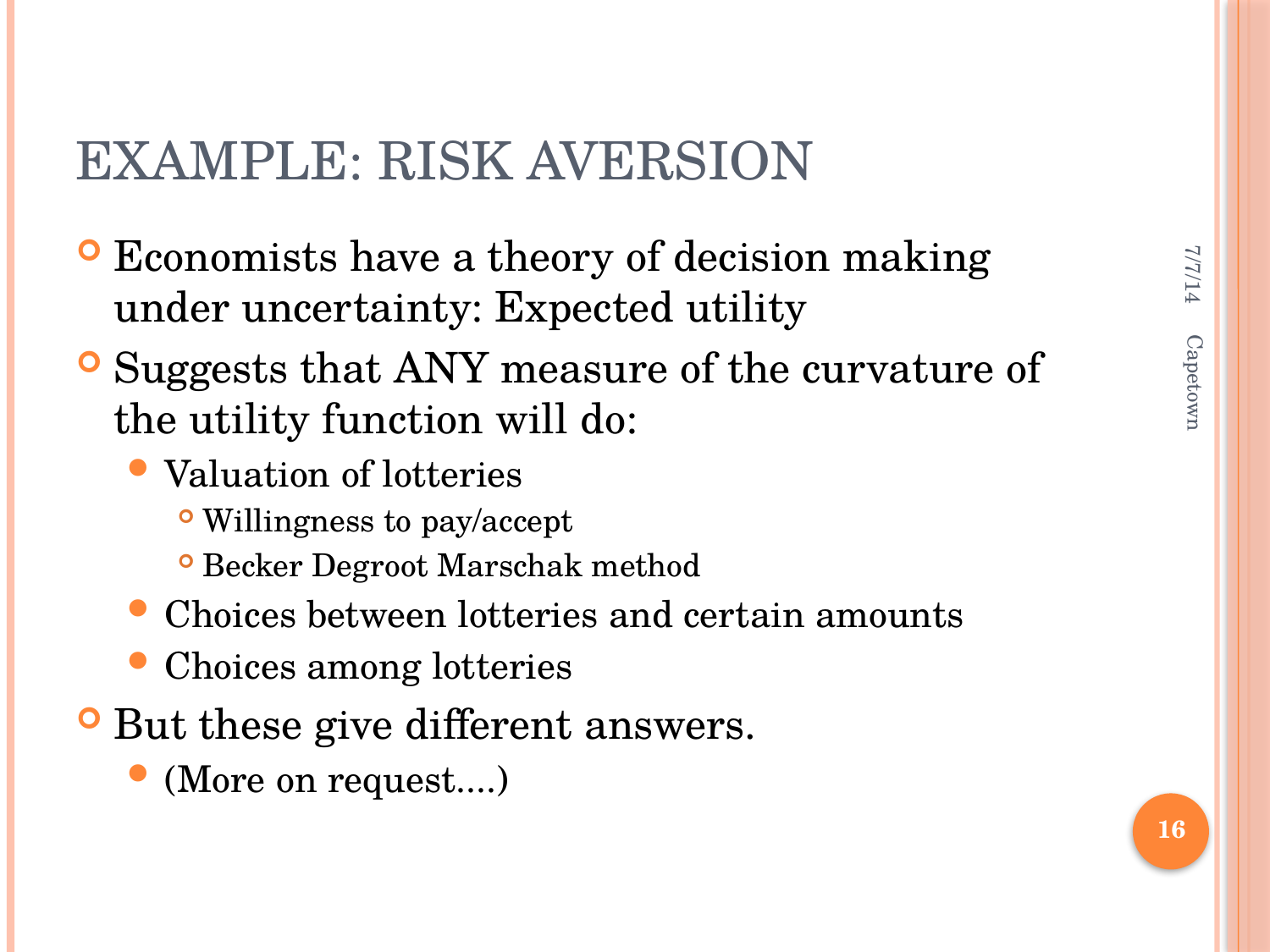

# Example: Risk aversion
7/7/14
Economists have a theory of decision making under uncertainty: Expected utility
Suggests that ANY measure of the curvature of the utility function will do:
Valuation of lotteries
Willingness to pay/accept
Becker Degroot Marschak method
Choices between lotteries and certain amounts
Choices among lotteries
But these give different answers.
(More on request....)

Capetown
16